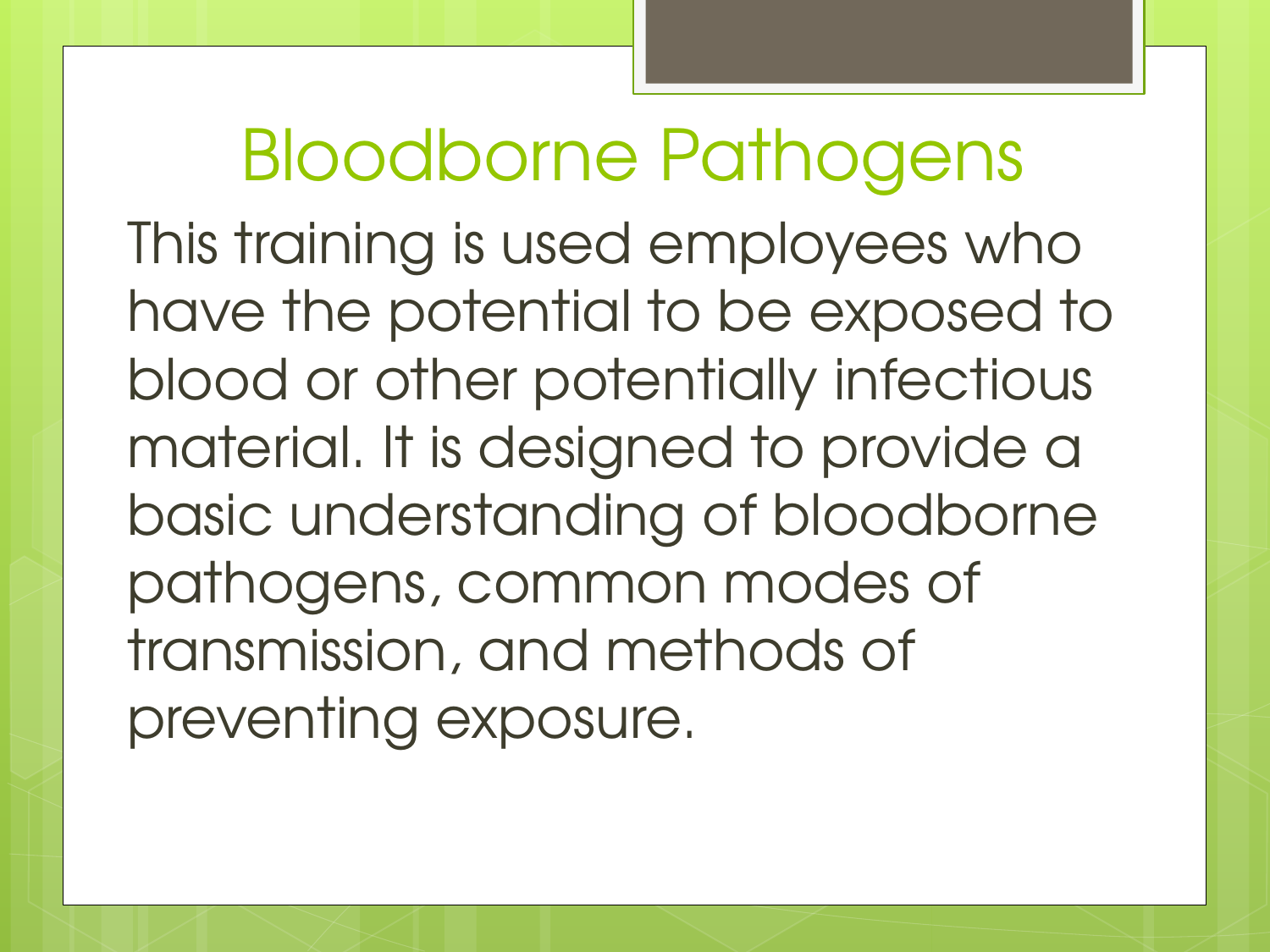

# Bloodborne Pathogens
This training is used employees who have the potential to be exposed to blood or other potentially infectious material. It is designed to provide a basic understanding of bloodborne pathogens, common modes of transmission, and methods of preventing exposure.